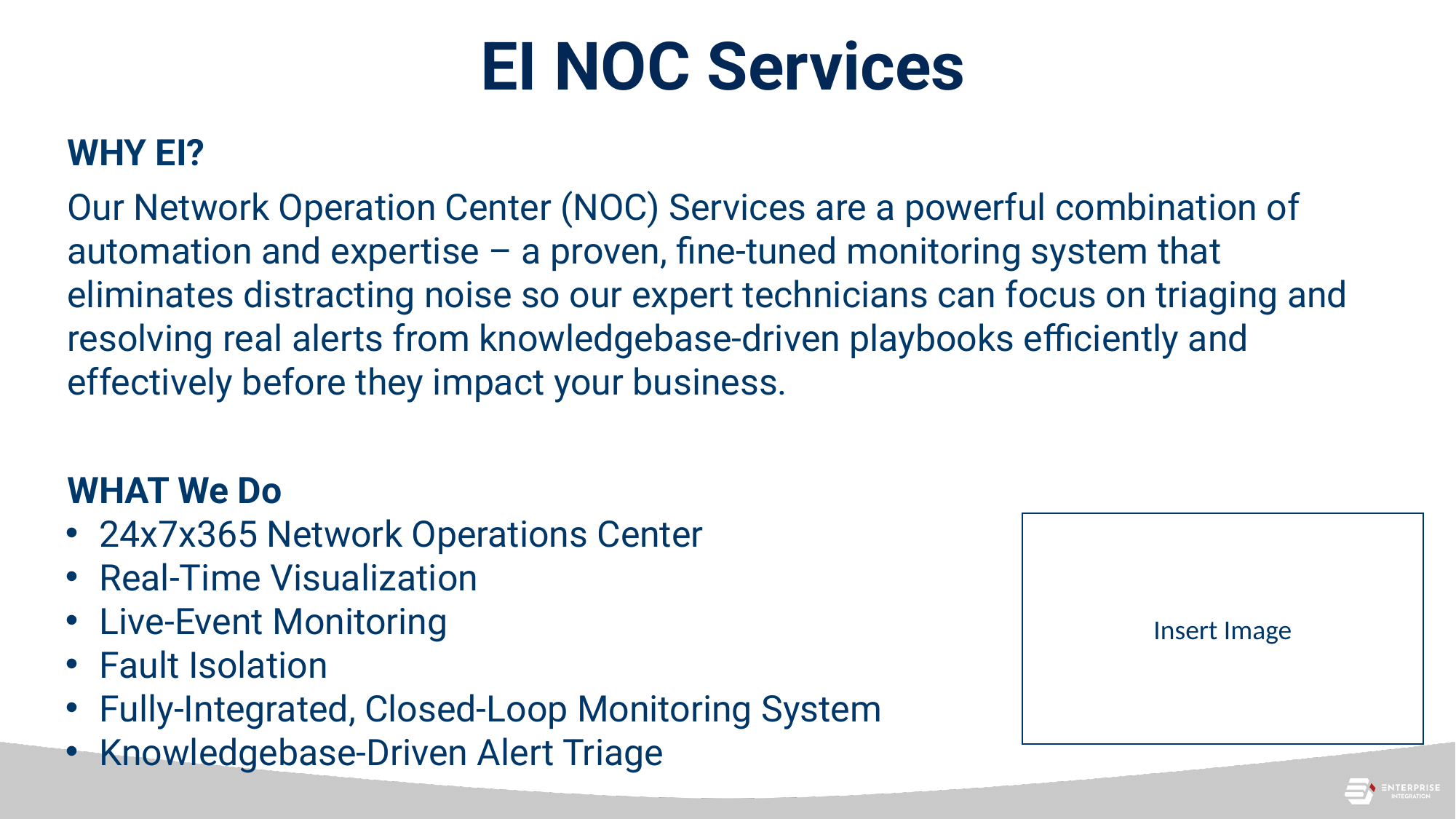

EI NOC Services
WHY EI?
Our Network Operation Center (NOC) Services are a powerful combination of automation and expertise – a proven, fine-tuned monitoring system that eliminates distracting noise so our expert technicians can focus on triaging and resolving real alerts from knowledgebase-driven playbooks efficiently and effectively before they impact your business.

WHAT We Do
24x7x365 Network Operations Center
Real-Time Visualization
Live-Event Monitoring
Fault Isolation
Fully-Integrated, Closed-Loop Monitoring System
Knowledgebase-Driven Alert Triage

Insert Image